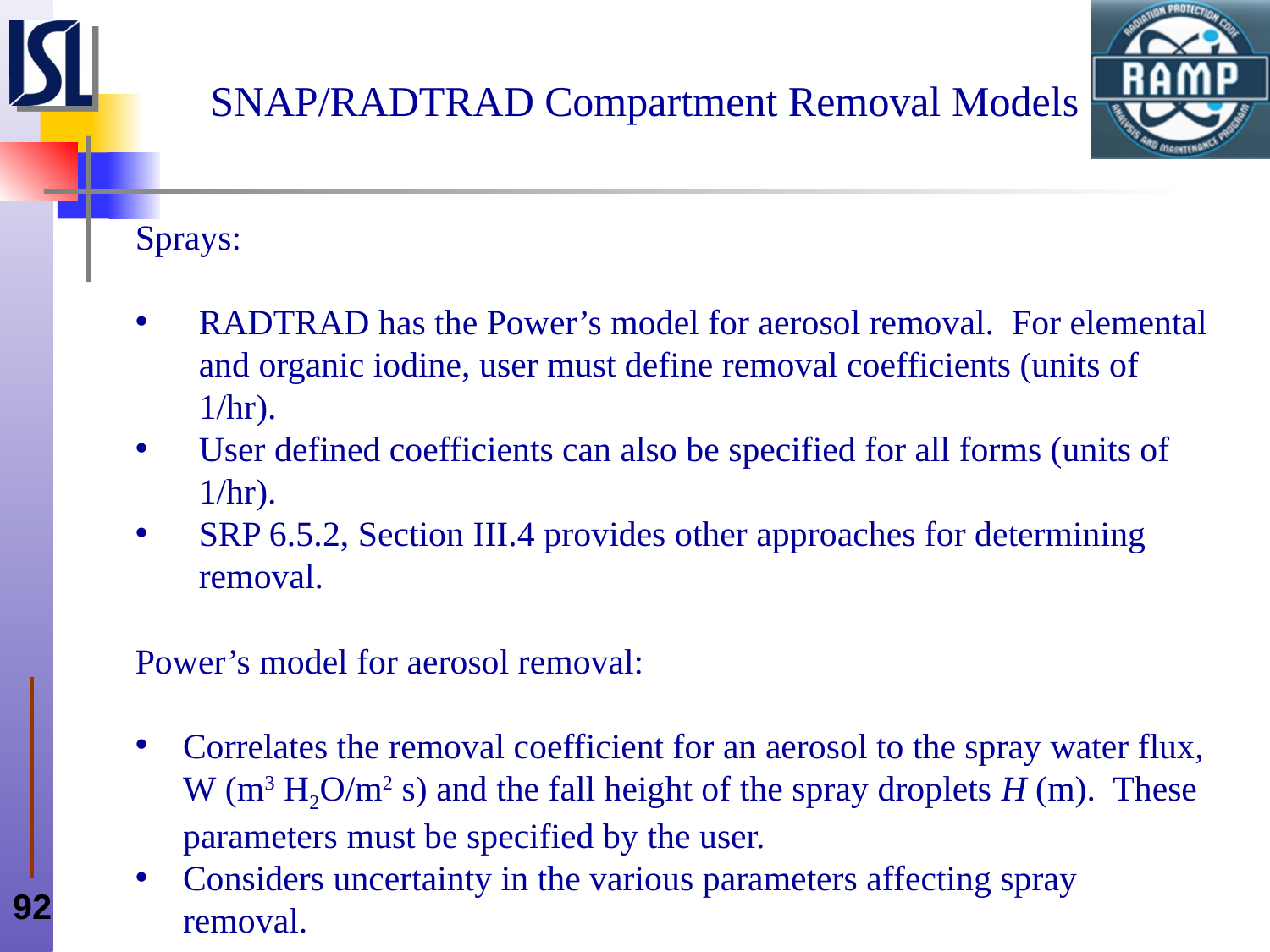

# SNAP/RADTRAD Compartment Removal Models
Sprays:

RADTRAD has the Power’s model for aerosol removal.  For elemental and organic iodine, user must define removal coefficients (units of 1/hr).
User defined coefficients can also be specified for all forms (units of 1/hr).
SRP 6.5.2, Section III.4 provides other approaches for determining removal.

Power’s model for aerosol removal:

Correlates the removal coefficient for an aerosol to the spray water flux, W (m3 H2O/m2 s) and the fall height of the spray droplets H (m).  These parameters must be specified by the user.
Considers uncertainty in the various parameters affecting spray removal.